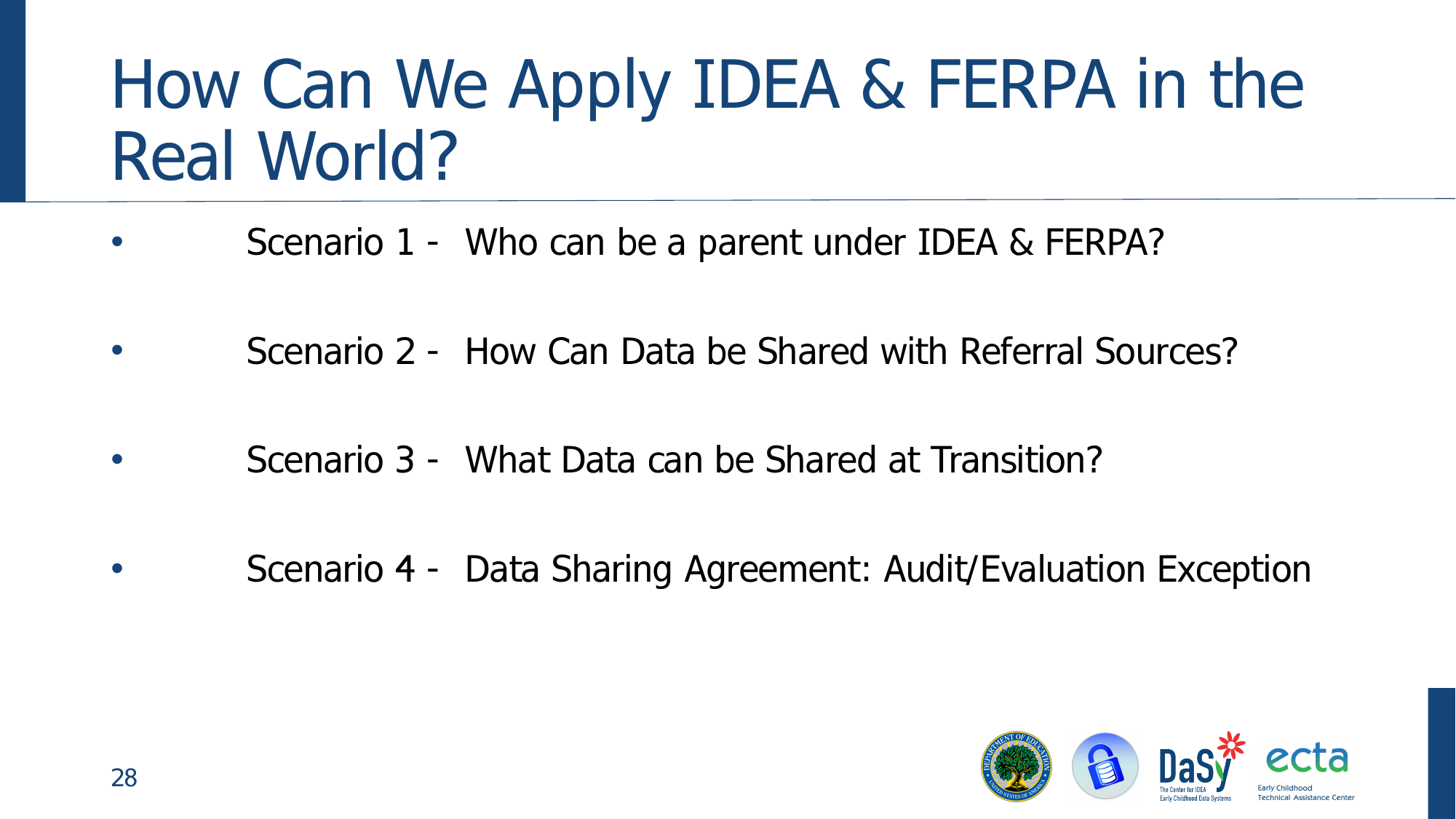

# How Can We Apply IDEA & FERPA in the Real World?
	Scenario 1 - 	Who can be a parent under IDEA & FERPA?
 	Scenario 2 -	How Can Data be Shared with Referral Sources?
	Scenario 3 - 	What Data can be Shared at Transition?
 	Scenario 4 -	Data Sharing Agreement: Audit/Evaluation Exception